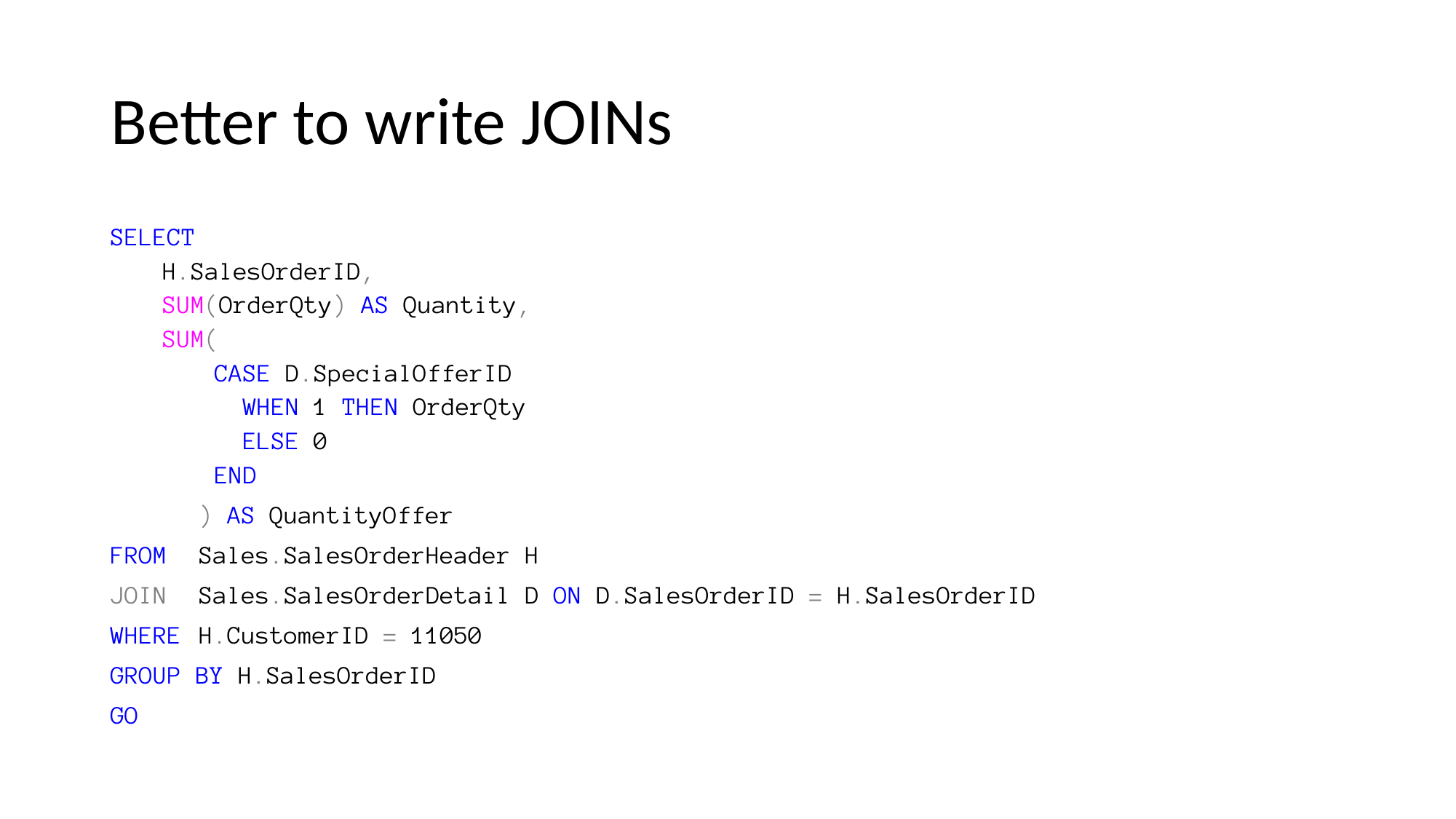

# Better to write JOINs
SELECT
H.SalesOrderID,
SUM(OrderQty) AS Quantity,
SUM(
CASE D.SpecialOfferID
  WHEN 1 THEN OrderQty
  ELSE 0
END
	) AS QuantityOffer
FROM	Sales.SalesOrderHeader H
JOIN	Sales.SalesOrderDetail D ON D.SalesOrderID = H.SalesOrderID
WHERE	H.CustomerID = 11050
GROUP BY H.SalesOrderID
GO